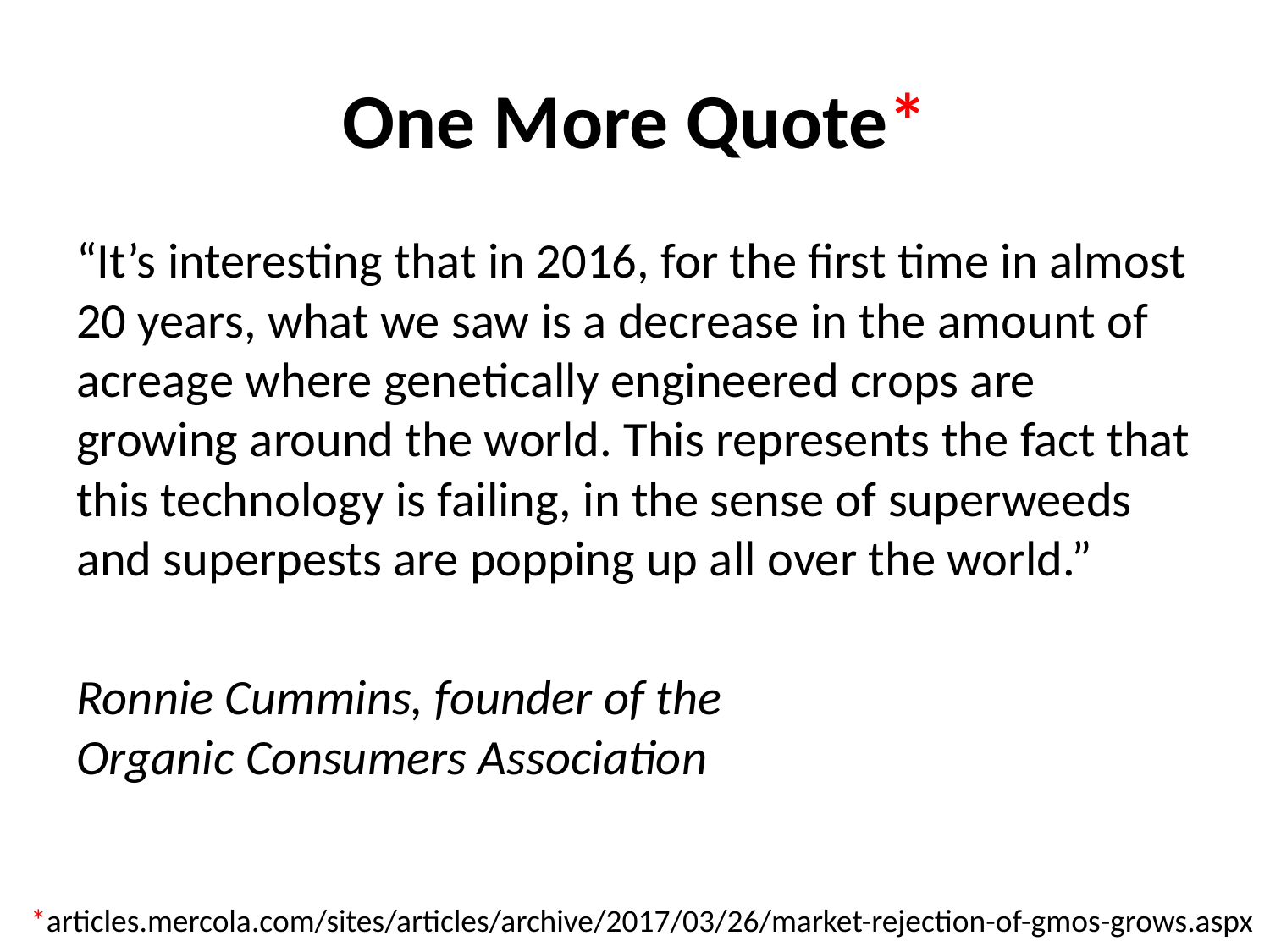

# One More Quote*
“It’s interesting that in 2016, for the first time in almost 20 years, what we saw is a decrease in the amount of acreage where genetically engineered crops are growing around the world. This represents the fact that this technology is failing, in the sense of superweeds and superpests are popping up all over the world.”

Ronnie Cummins, founder of the                                  Organic Consumers Association

*articles.mercola.com/sites/articles/archive/2017/03/26/market-rejection-of-gmos-grows.aspx